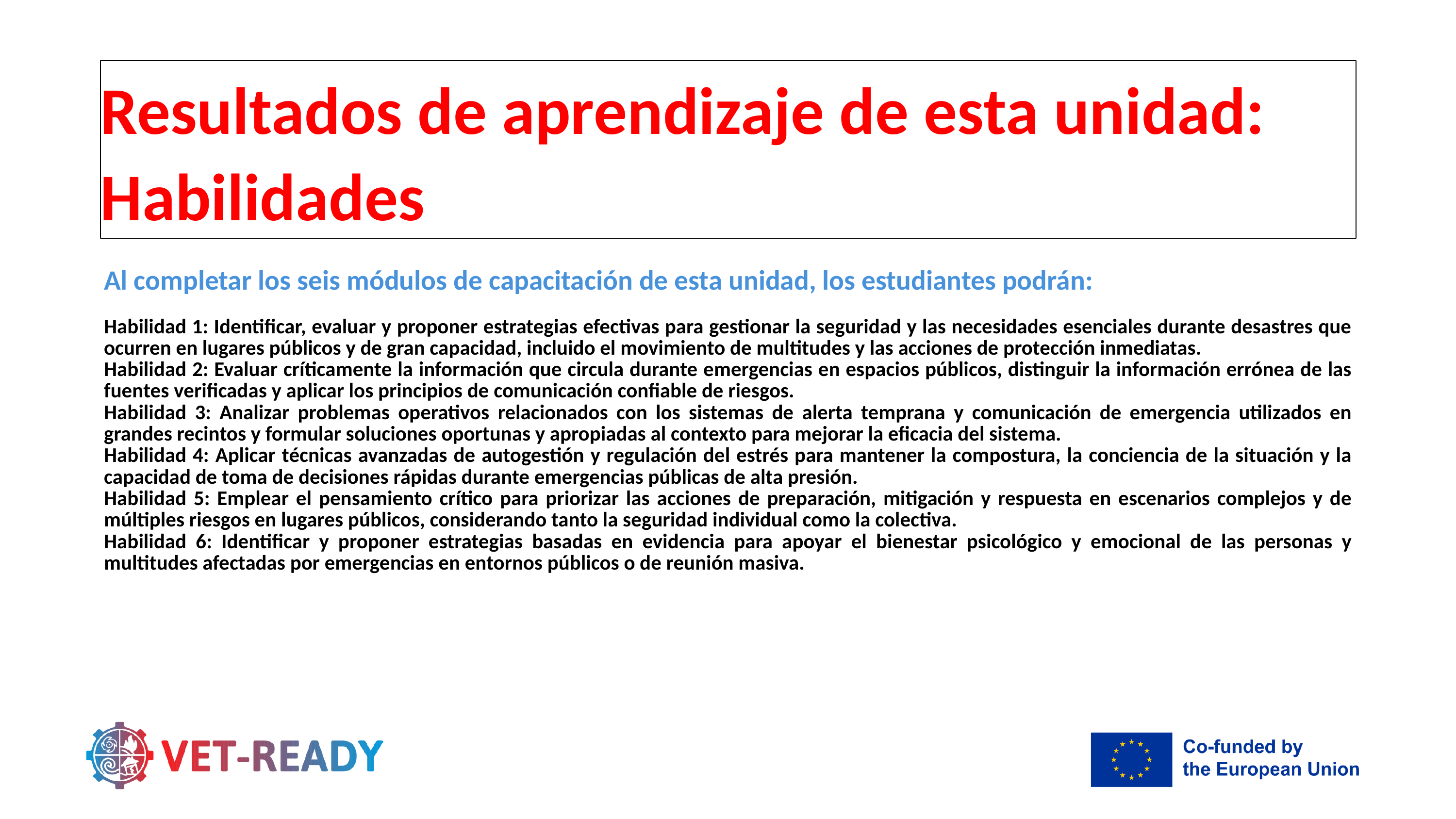

Resultados de aprendizaje de esta unidad: Habilidades
Al completar los seis módulos de capacitación de esta unidad, los estudiantes podrán:

Habilidad 1: Identificar, evaluar y proponer estrategias efectivas para gestionar la seguridad y las necesidades esenciales durante desastres que ocurren en lugares públicos y de gran capacidad, incluido el movimiento de multitudes y las acciones de protección inmediatas.
Habilidad 2: Evaluar críticamente la información que circula durante emergencias en espacios públicos, distinguir la información errónea de las fuentes verificadas y aplicar los principios de comunicación confiable de riesgos.
Habilidad 3: Analizar problemas operativos relacionados con los sistemas de alerta temprana y comunicación de emergencia utilizados en grandes recintos y formular soluciones oportunas y apropiadas al contexto para mejorar la eficacia del sistema.
Habilidad 4: Aplicar técnicas avanzadas de autogestión y regulación del estrés para mantener la compostura, la conciencia de la situación y la capacidad de toma de decisiones rápidas durante emergencias públicas de alta presión.
Habilidad 5: Emplear el pensamiento crítico para priorizar las acciones de preparación, mitigación y respuesta en escenarios complejos y de múltiples riesgos en lugares públicos, considerando tanto la seguridad individual como la colectiva.
Habilidad 6: Identificar y proponer estrategias basadas en evidencia para apoyar el bienestar psicológico y emocional de las personas y multitudes afectadas por emergencias en entornos públicos o de reunión masiva.